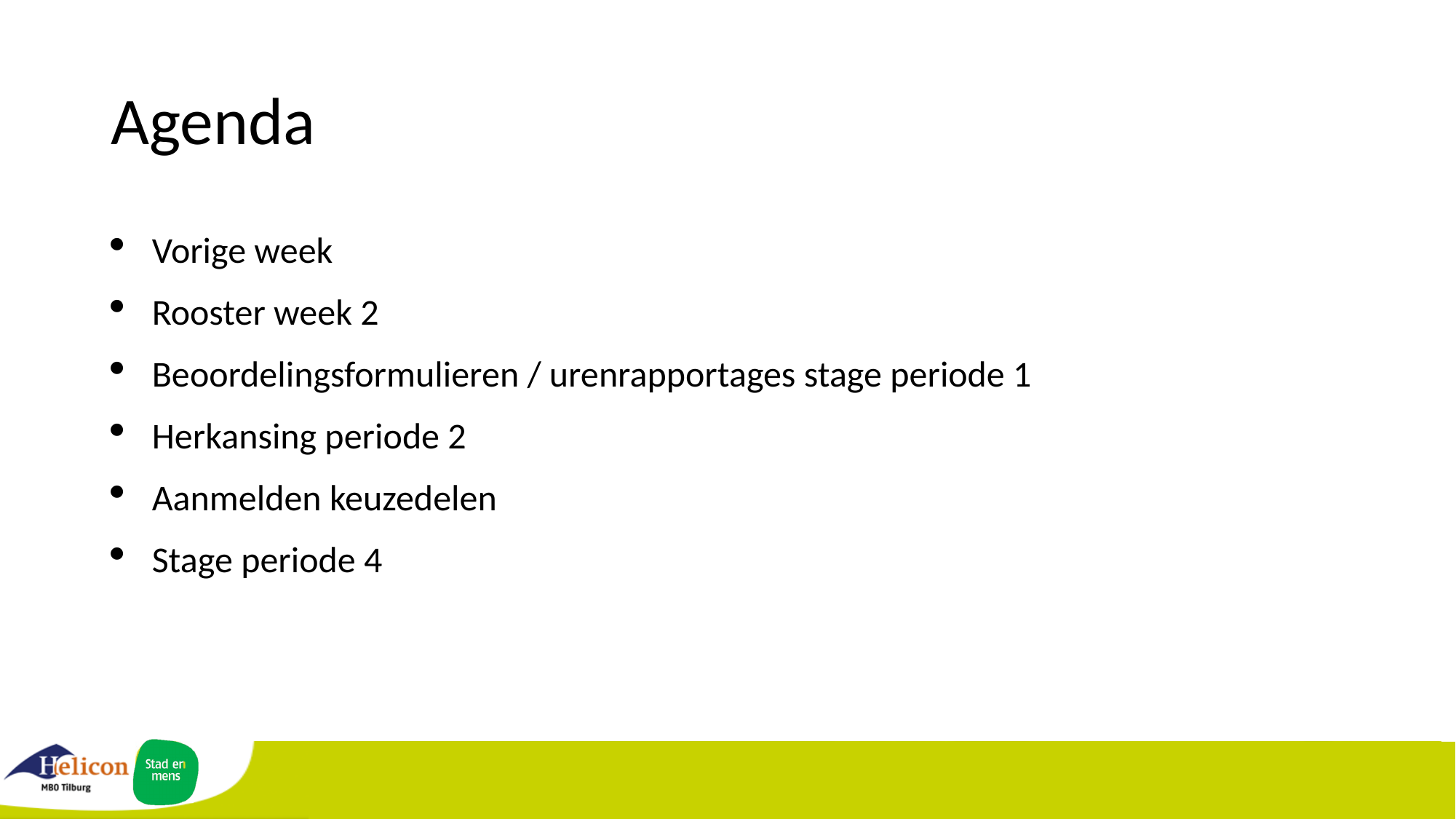

# Agenda
Vorige week
Rooster week 2
Beoordelingsformulieren / urenrapportages stage periode 1
Herkansing periode 2
Aanmelden keuzedelen
Stage periode 4